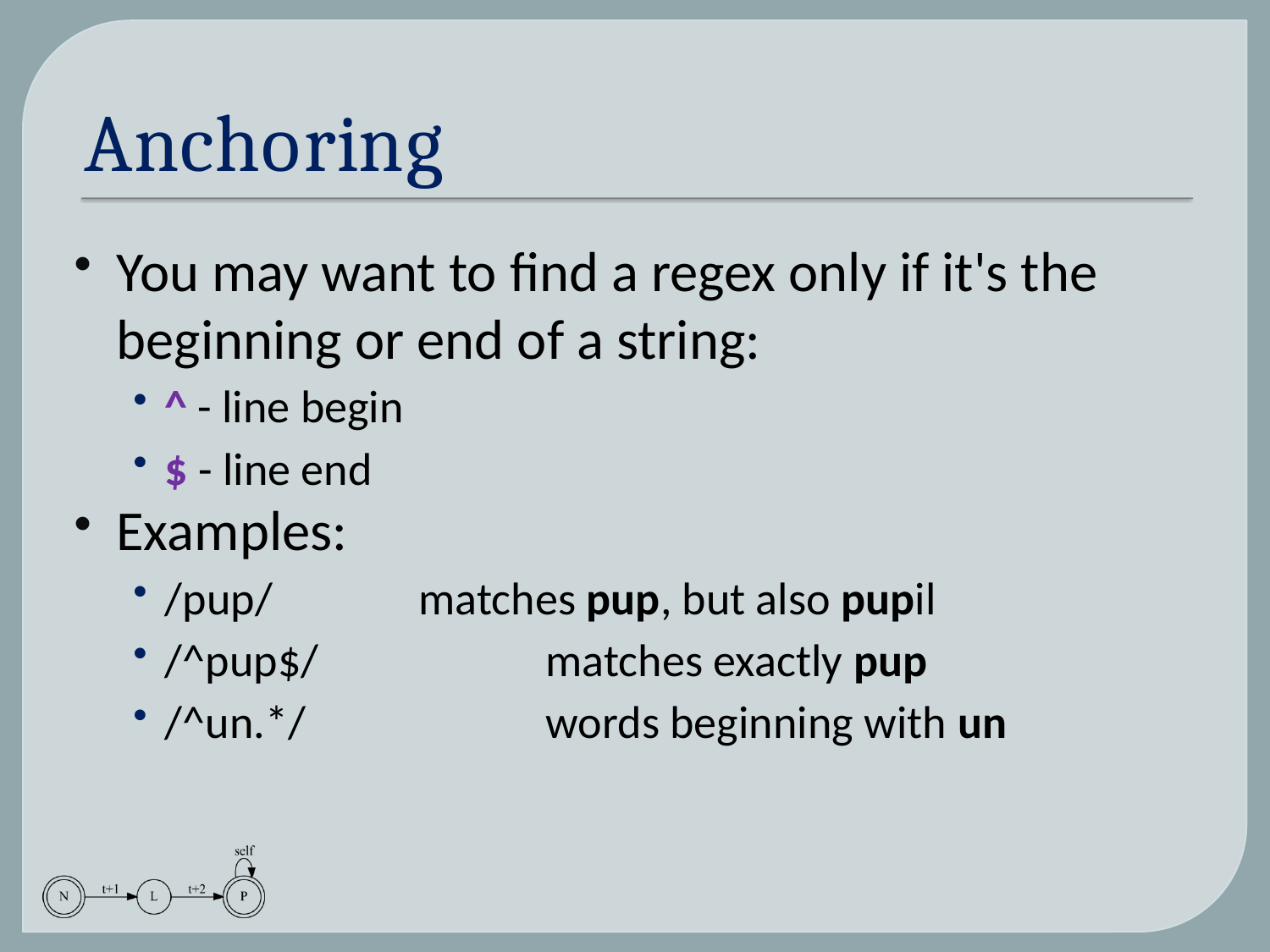

# Anchoring
You may want to find a regex only if it's the beginning or end of a string:
^ - line begin
$ - line end
Examples:
/pup/		matches pup, but also pupil
/^pup$/		matches exactly pup
/^un.*/		words beginning with un